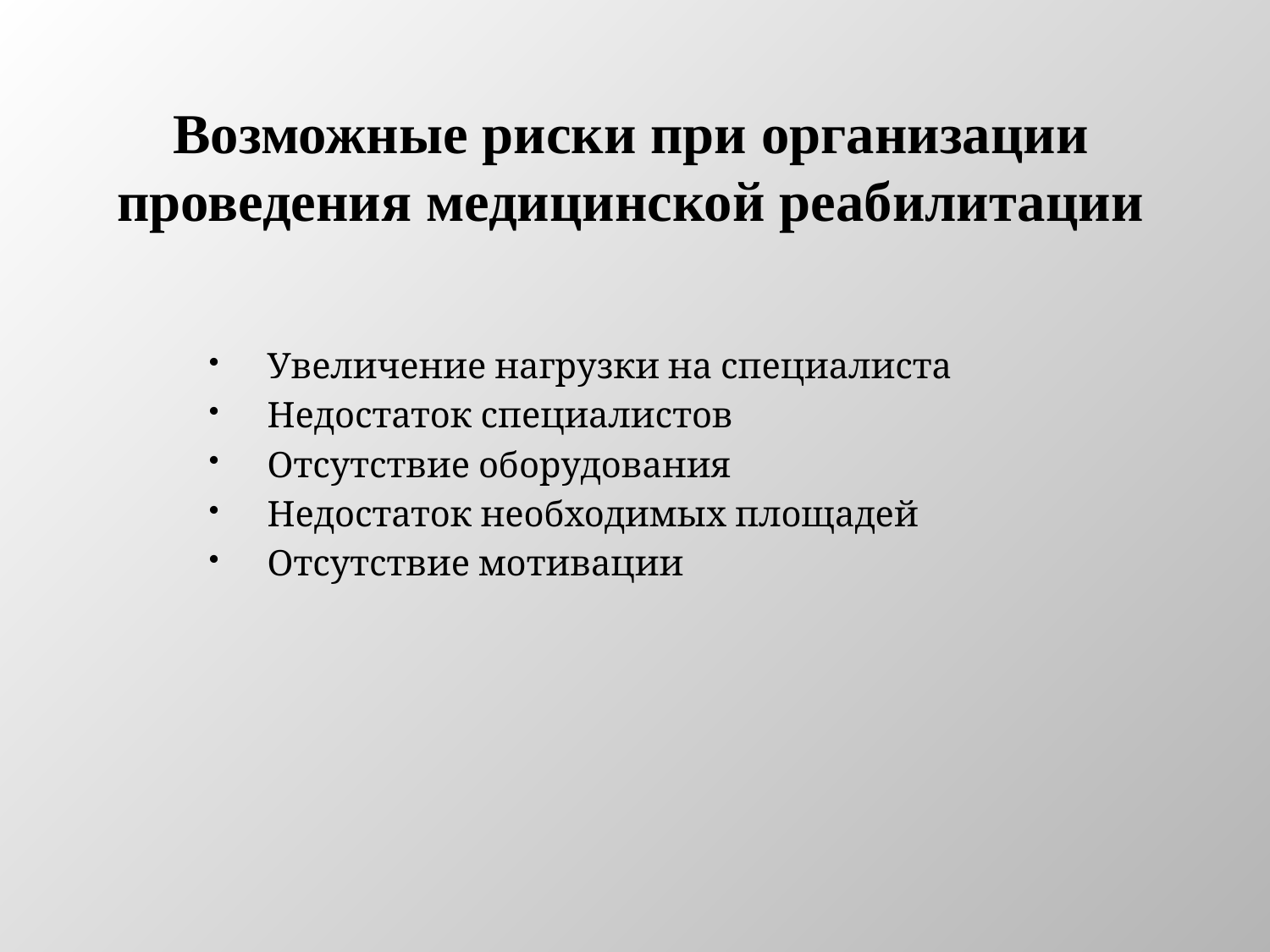

# Возможные риски при организации проведения медицинской реабилитации
Увеличение нагрузки на специалиста
Недостаток специалистов
Отсутствие оборудования
Недостаток необходимых площадей
Отсутствие мотивации